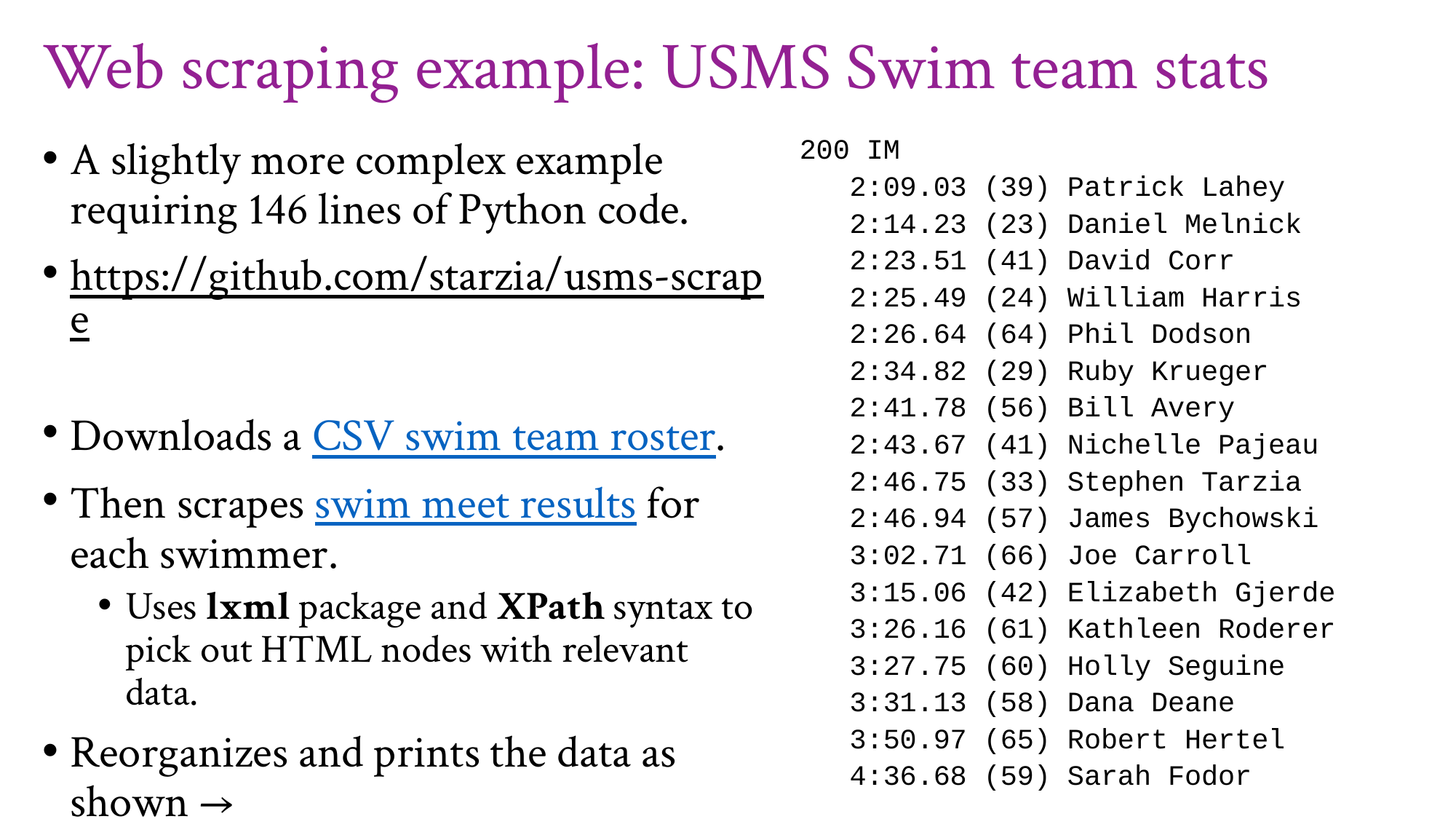

# Web scraping example: USMS Swim team stats
A slightly more complex example requiring 146 lines of Python code.
https://github.com/starzia/usms-scrape
Downloads a CSV swim team roster.
Then scrapes swim meet results for each swimmer.
Uses lxml package and XPath syntax to pick out HTML nodes with relevant data.
Reorganizes and prints the data as shown →
200 IM
   2:09.03 (39) Patrick Lahey
   2:14.23 (23) Daniel Melnick
   2:23.51 (41) David Corr
   2:25.49 (24) William Harris
   2:26.64 (64) Phil Dodson
   2:34.82 (29) Ruby Krueger
   2:41.78 (56) Bill Avery
   2:43.67 (41) Nichelle Pajeau
   2:46.75 (33) Stephen Tarzia
   2:46.94 (57) James Bychowski
   3:02.71 (66) Joe Carroll
   3:15.06 (42) Elizabeth Gjerde
   3:26.16 (61) Kathleen Roderer
   3:27.75 (60) Holly Seguine
   3:31.13 (58) Dana Deane
   3:50.97 (65) Robert Hertel
   4:36.68 (59) Sarah Fodor